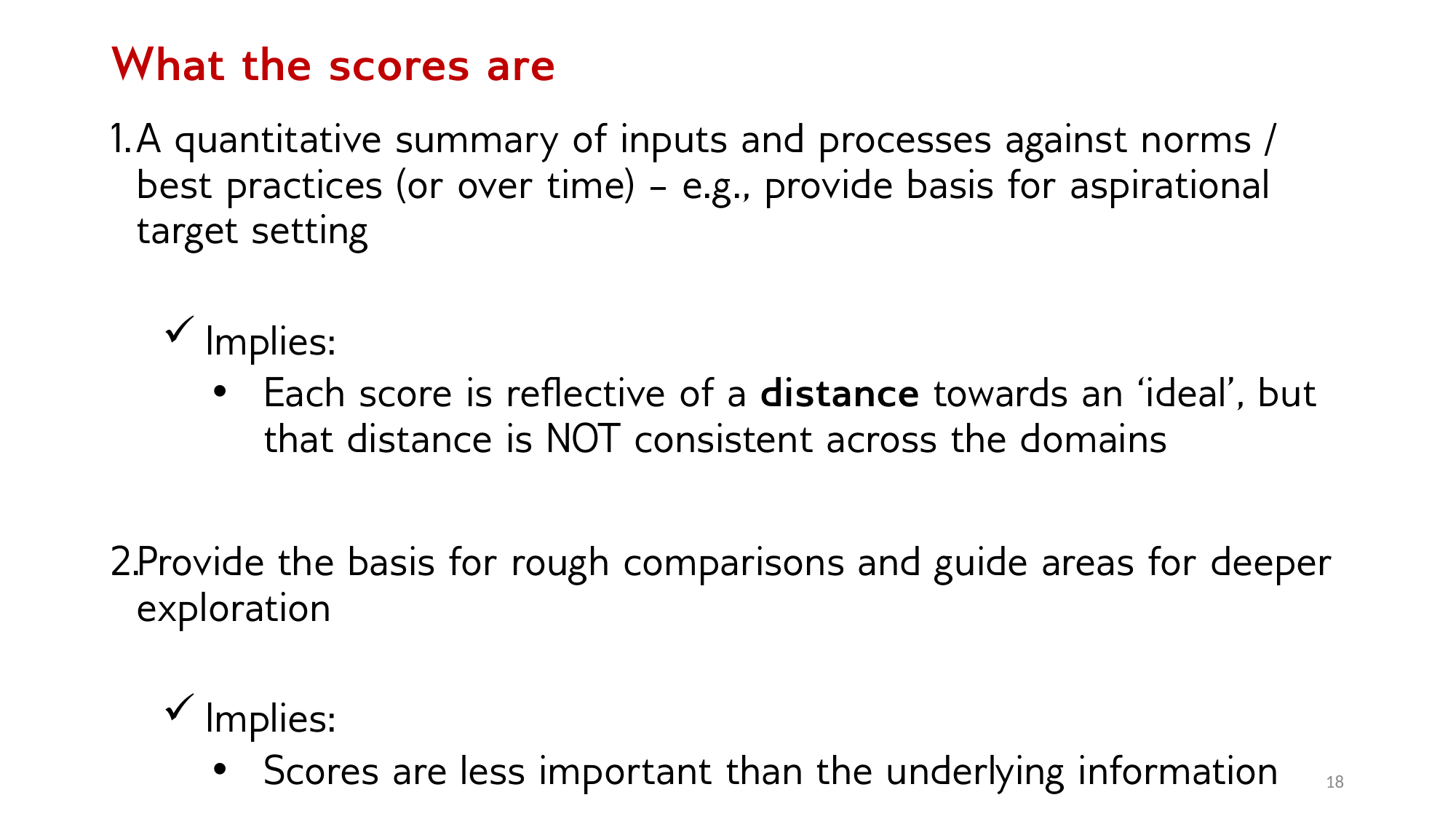

# What the scores are
A quantitative summary of inputs and processes against norms / best practices (or over time) – e.g., provide basis for aspirational target setting

 Implies:
Each score is reflective of a distance towards an ‘ideal’, but that distance is NOT consistent across the domains

Provide the basis for rough comparisons and guide areas for deeper exploration

 Implies:
Scores are less important than the underlying information

18